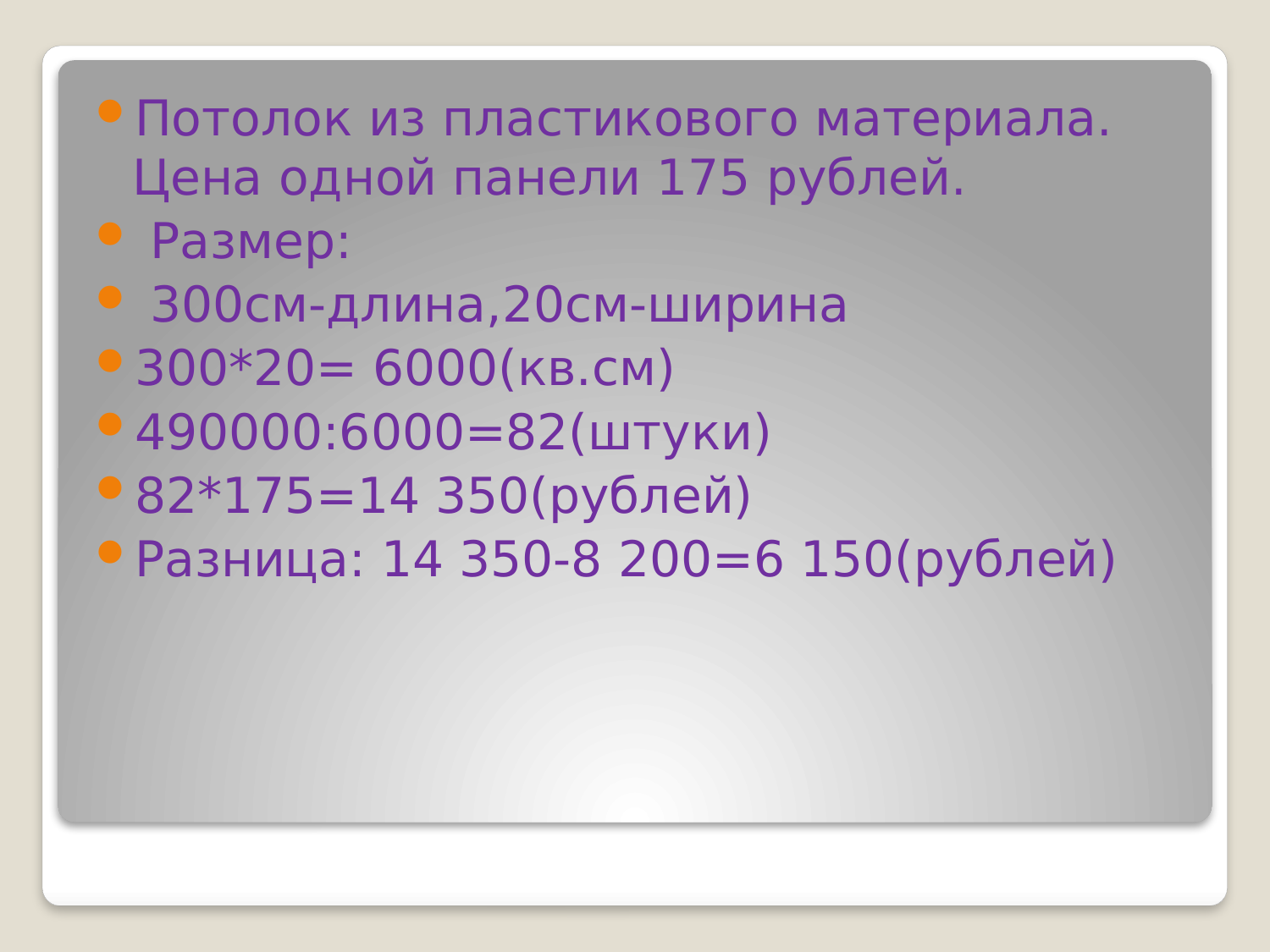

Потолок из пластикового материала. Цена одной панели 175 рублей.
 Размер:
 300см-длина,20см-ширина
300*20= 6000(кв.см)
490000:6000=82(штуки)
82*175=14 350(рублей)
Разница: 14 350-8 200=6 150(рублей)